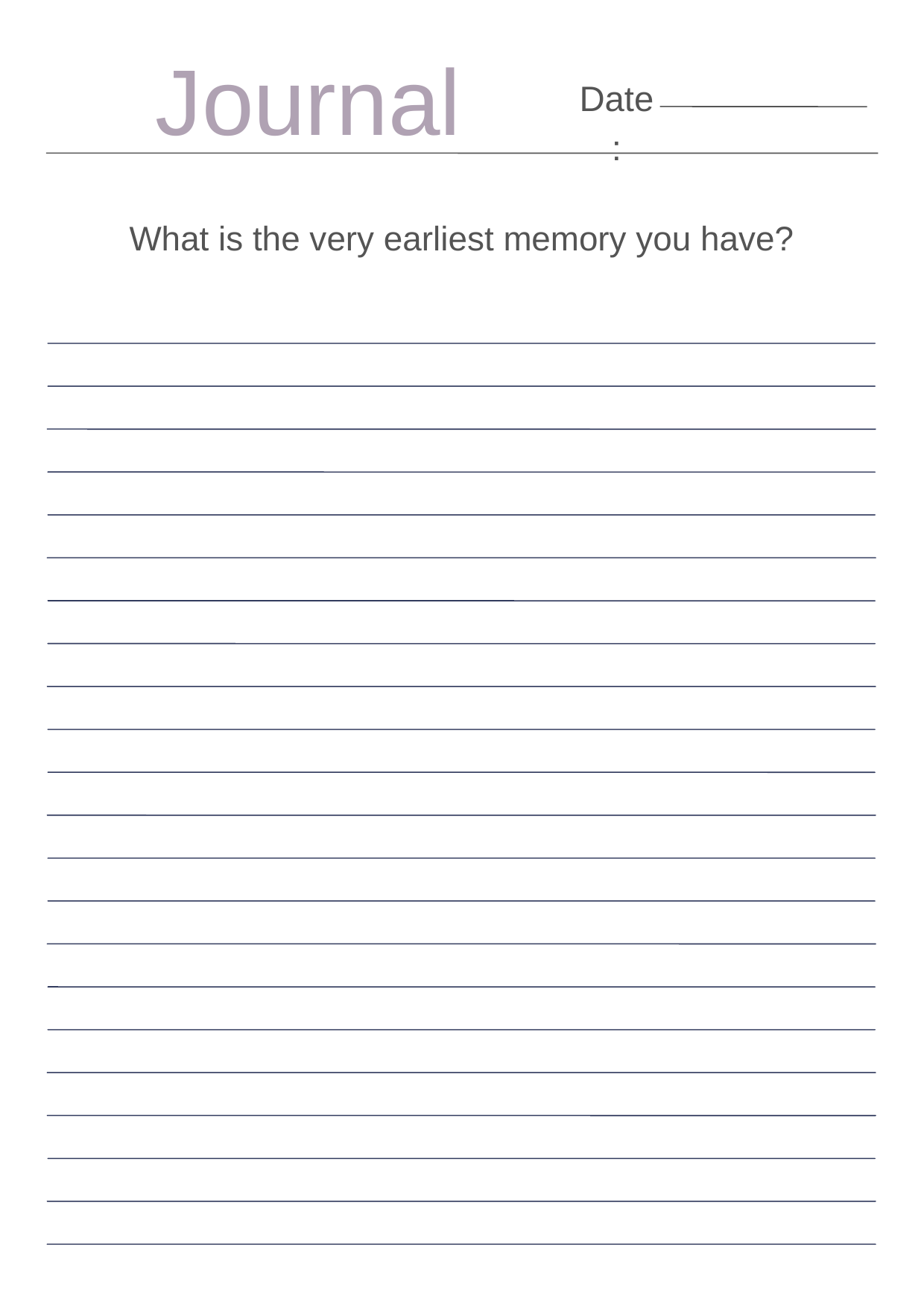

Journal
Date:

What is the very earliest memory you have?